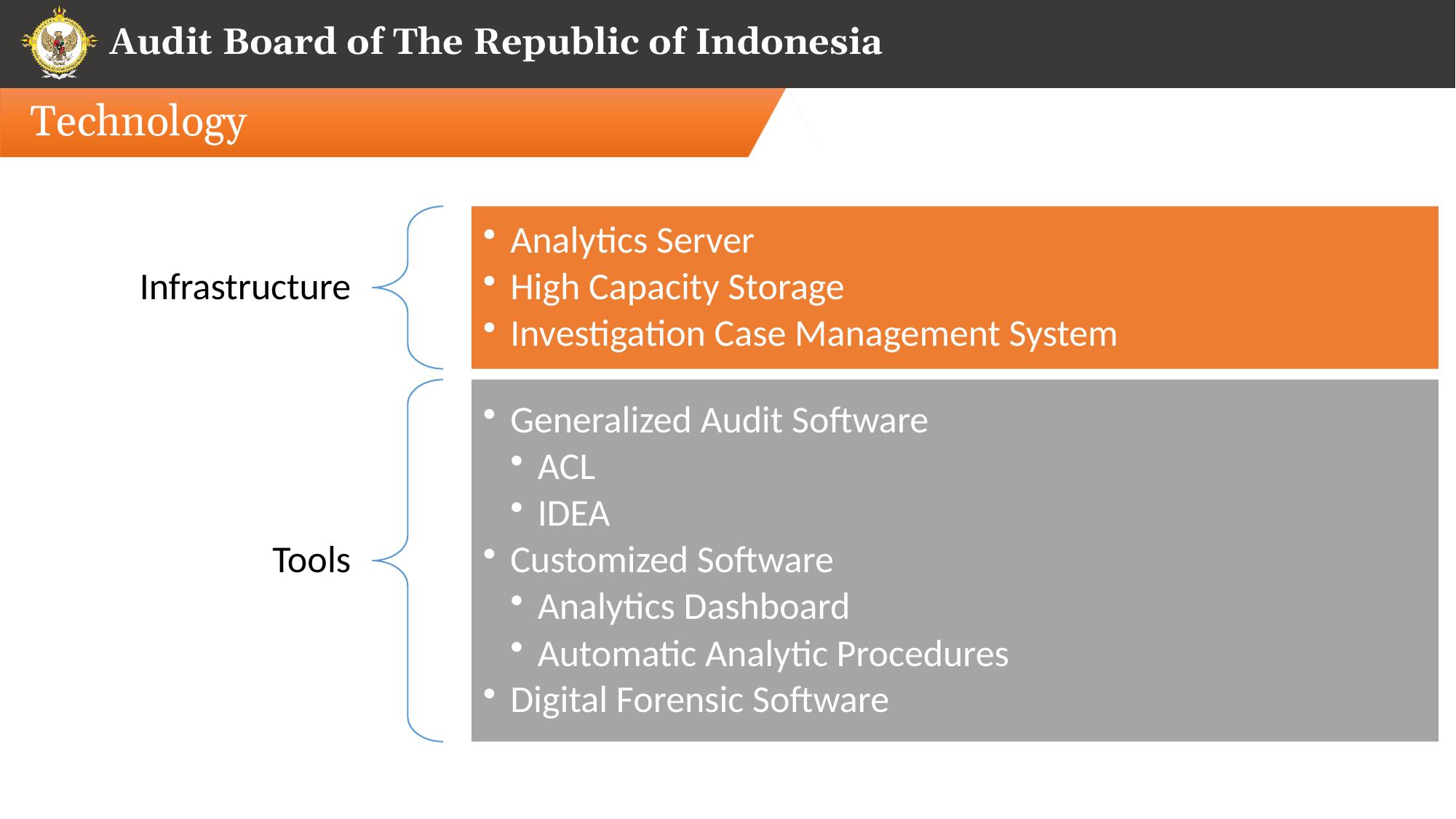

# Technology
Infrastructure
Analytics Server
High Capacity Storage
Investigation Case Management System
Tools
Generalized Audit Software
ACL
IDEA
Customized Software
Analytics Dashboard
Automatic Analytic Procedures
Digital Forensic Software
10